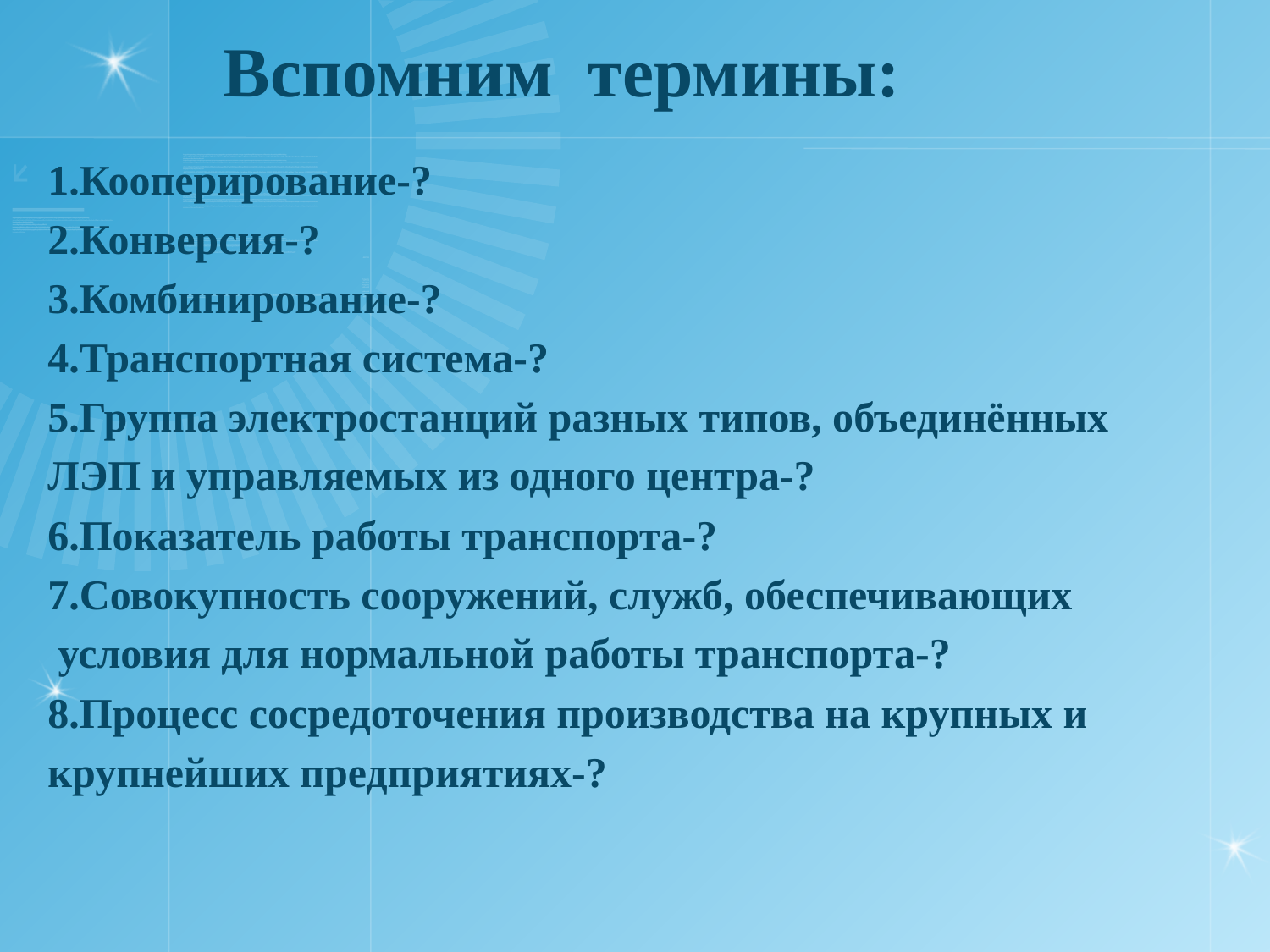

# Вспомним  термины:
1.Кооперирование-?
2.Конверсия-?
3.Комбинирование-?
4.Транспортная система-?
5.Группа электростанций разных типов, объединённых
ЛЭП и управляемых из одного центра-?
6.Показатель работы транспорта-?
7.Совокупность сооружений, служб, обеспечивающих
 условия для нормальной работы транспорта-?
8.Процесс сосредоточения производства на крупных и
крупнейших предприятиях-?